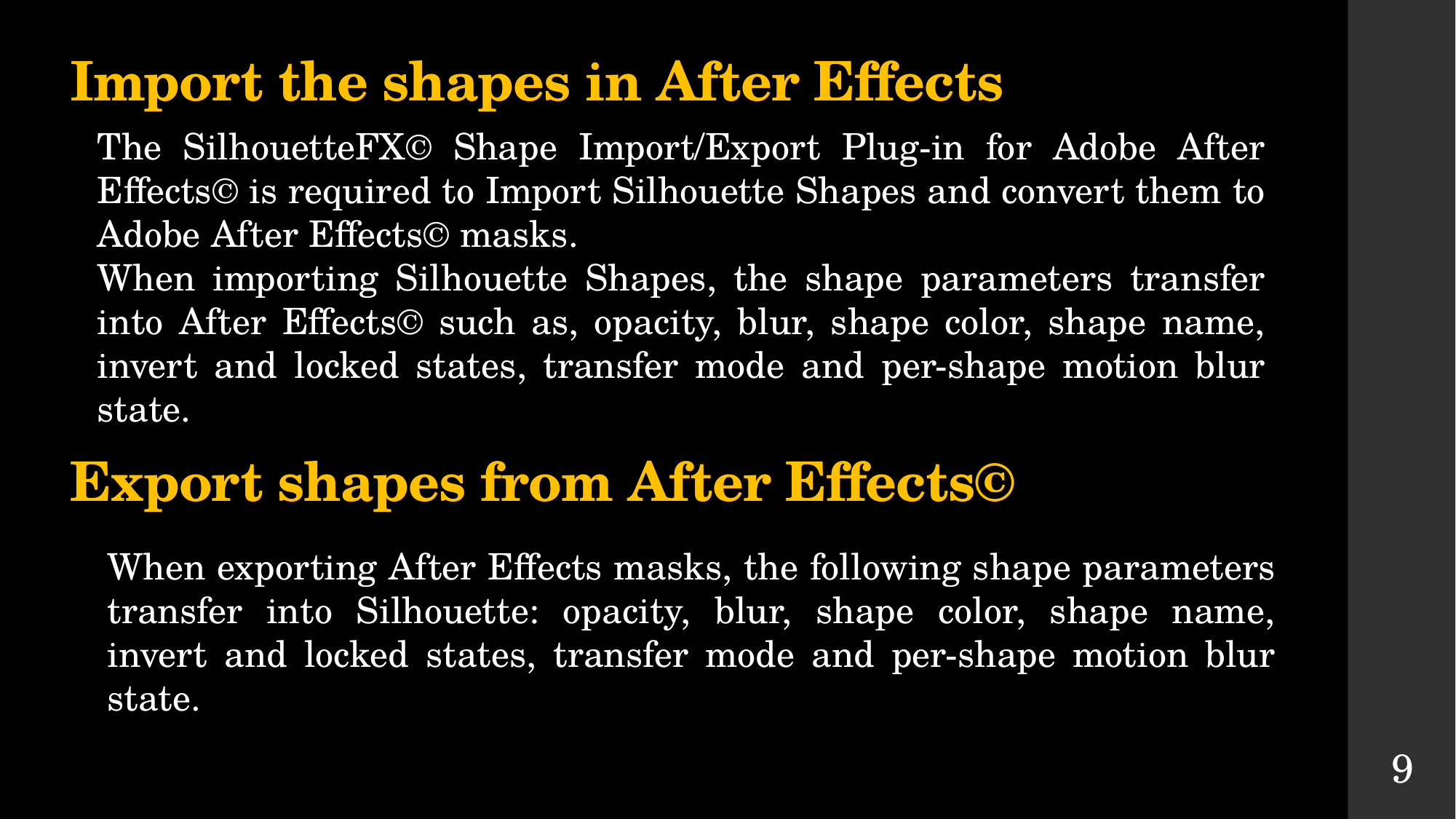

# Import the shapes in After Effects
The SilhouetteFX© Shape Import/Export Plug-in for Adobe After Effects© is required to Import Silhouette Shapes and convert them to Adobe After Effects© masks.
When importing Silhouette Shapes, the shape parameters transfer into After Effects© such as, opacity, blur, shape color, shape name, invert and locked states, transfer mode and per-shape motion blur state.
Export shapes from After Effects©
When exporting After Effects masks, the following shape parameters transfer into Silhouette: opacity, blur, shape color, shape name, invert and locked states, transfer mode and per-shape motion blur state.
9